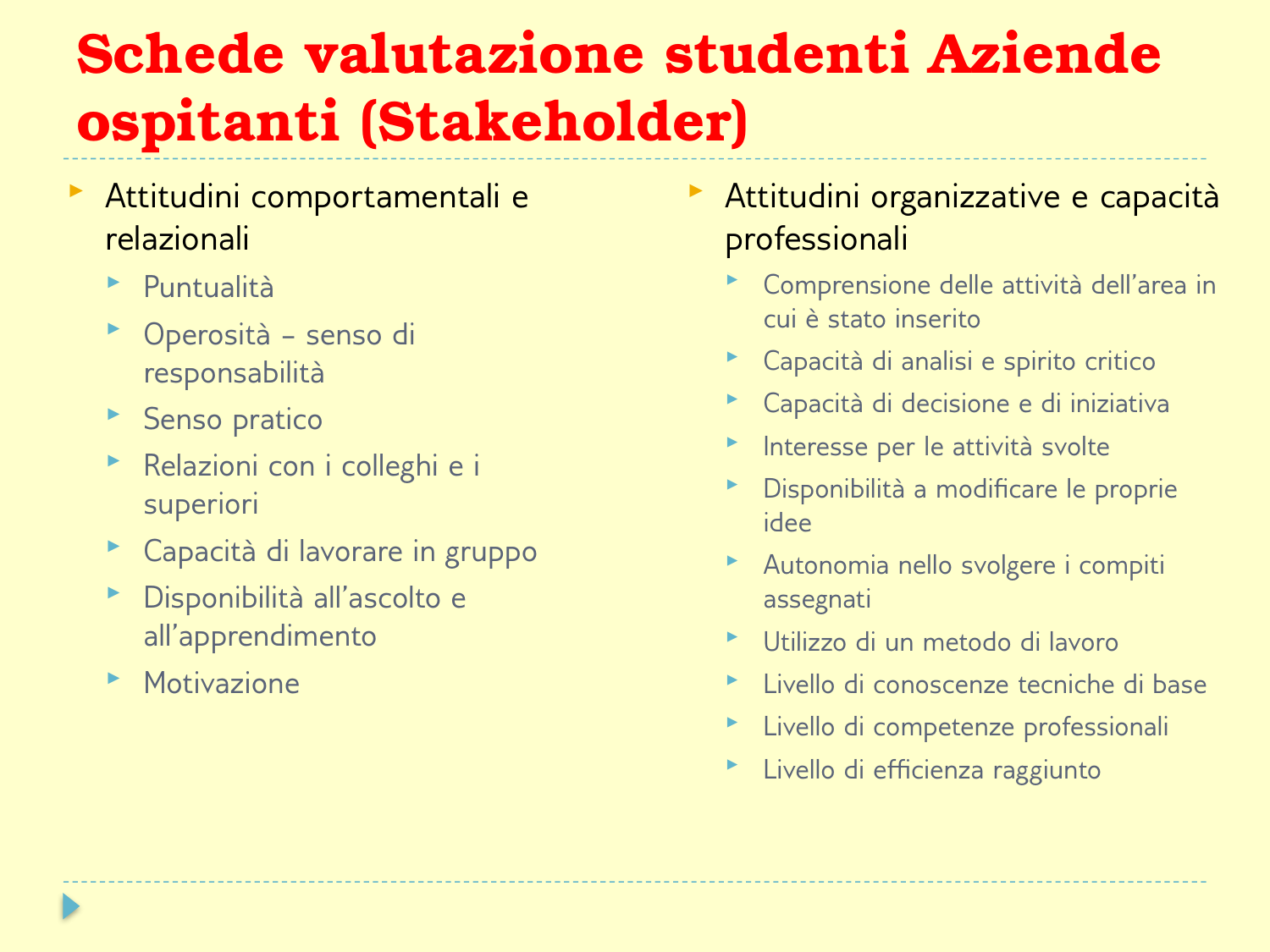

# Schede valutazione studenti Aziende ospitanti (Stakeholder)
Attitudini comportamentali e relazionali
Puntualità
Operosità – senso di responsabilità
Senso pratico
Relazioni con i colleghi e i superiori
Capacità di lavorare in gruppo
Disponibilità all’ascolto e all’apprendimento
Motivazione
Attitudini organizzative e capacità professionali
Comprensione delle attività dell’area in cui è stato inserito
Capacità di analisi e spirito critico
Capacità di decisione e di iniziativa
Interesse per le attività svolte
Disponibilità a modificare le proprie idee
Autonomia nello svolgere i compiti assegnati
Utilizzo di un metodo di lavoro
Livello di conoscenze tecniche di base
Livello di competenze professionali
Livello di efficienza raggiunto